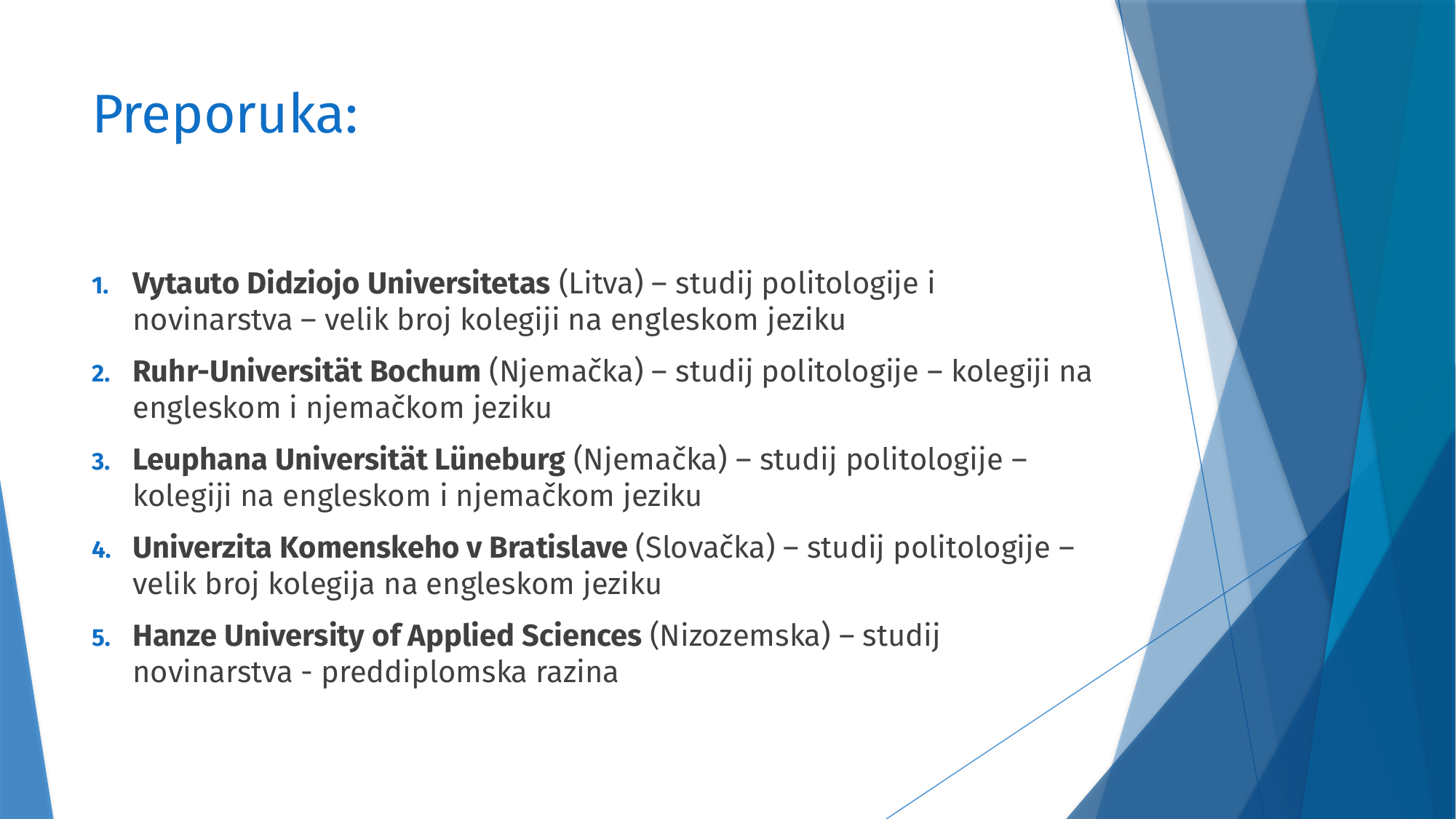

# Preporuka:
Vytauto Didziojo Universitetas (Litva) – studij politologije i novinarstva – velik broj kolegiji na engleskom jeziku
Ruhr-Universität Bochum (Njemačka) – studij politologije – kolegiji na engleskom i njemačkom jeziku
Leuphana Universität Lüneburg (Njemačka) – studij politologije – kolegiji na engleskom i njemačkom jeziku
Univerzita Komenskeho v Bratislave (Slovačka) – studij politologije – velik broj kolegija na engleskom jeziku
Hanze University of Applied Sciences (Nizozemska) – studij novinarstva - preddiplomska razina